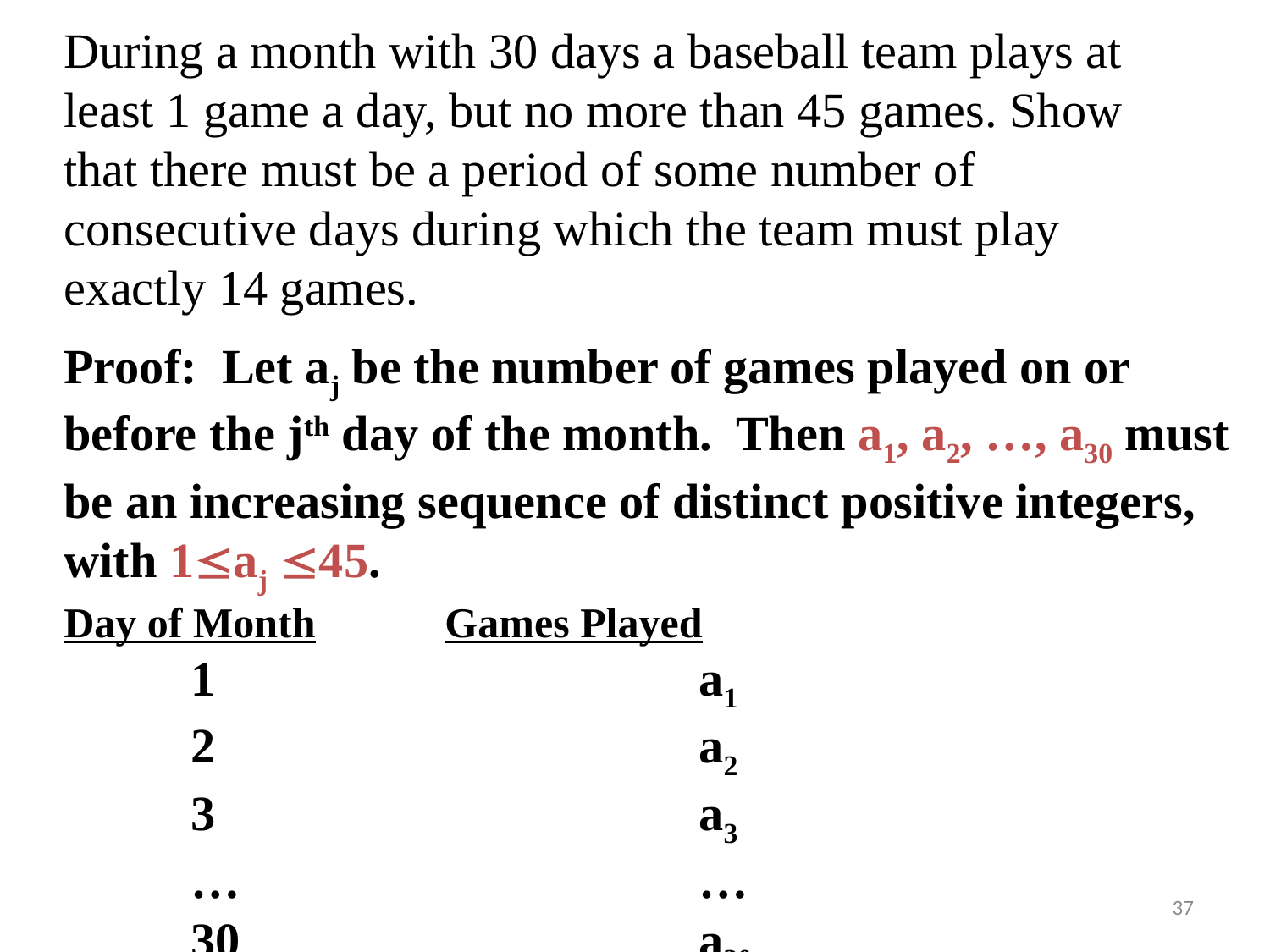

# During a month with 30 days a baseball team plays at least 1 game a day, but no more than 45 games. Show that there must be a period of some number of consecutive days during which the team must play exactly 14 games.
Proof:  Let aj be the number of games played on or before the jth day of the month.  Then a1, a2, …, a30 must be an increasing sequence of distinct positive integers, with 1≤aj ≤45.
Day of Month		Games Played
	1				a1
	2				a2
	3				a3
	…				…
	30				a30

37